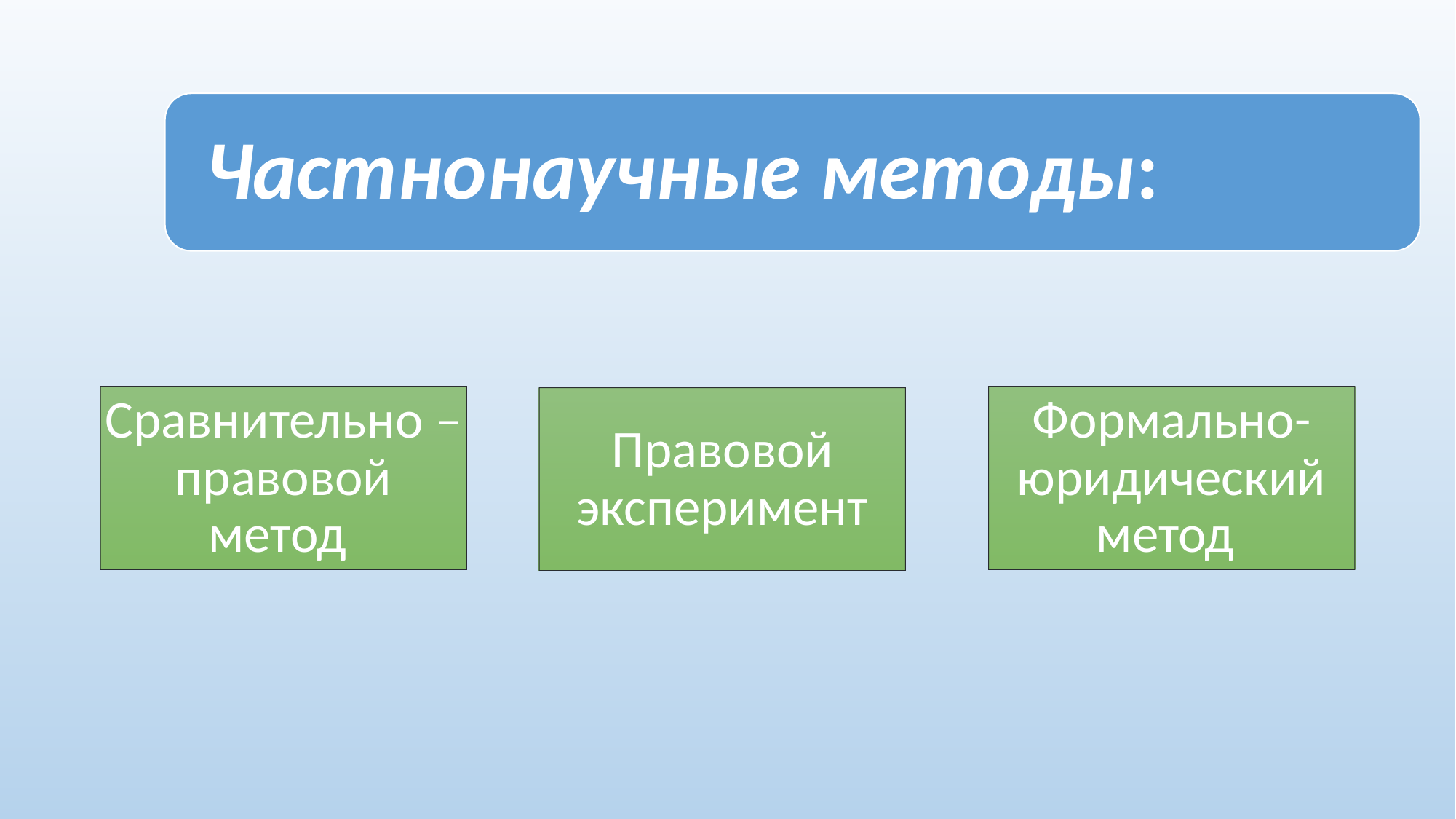

Частнонаучные методы:
Сравнительно – правовой метод
Правовой эксперимент
Формально-юридический метод